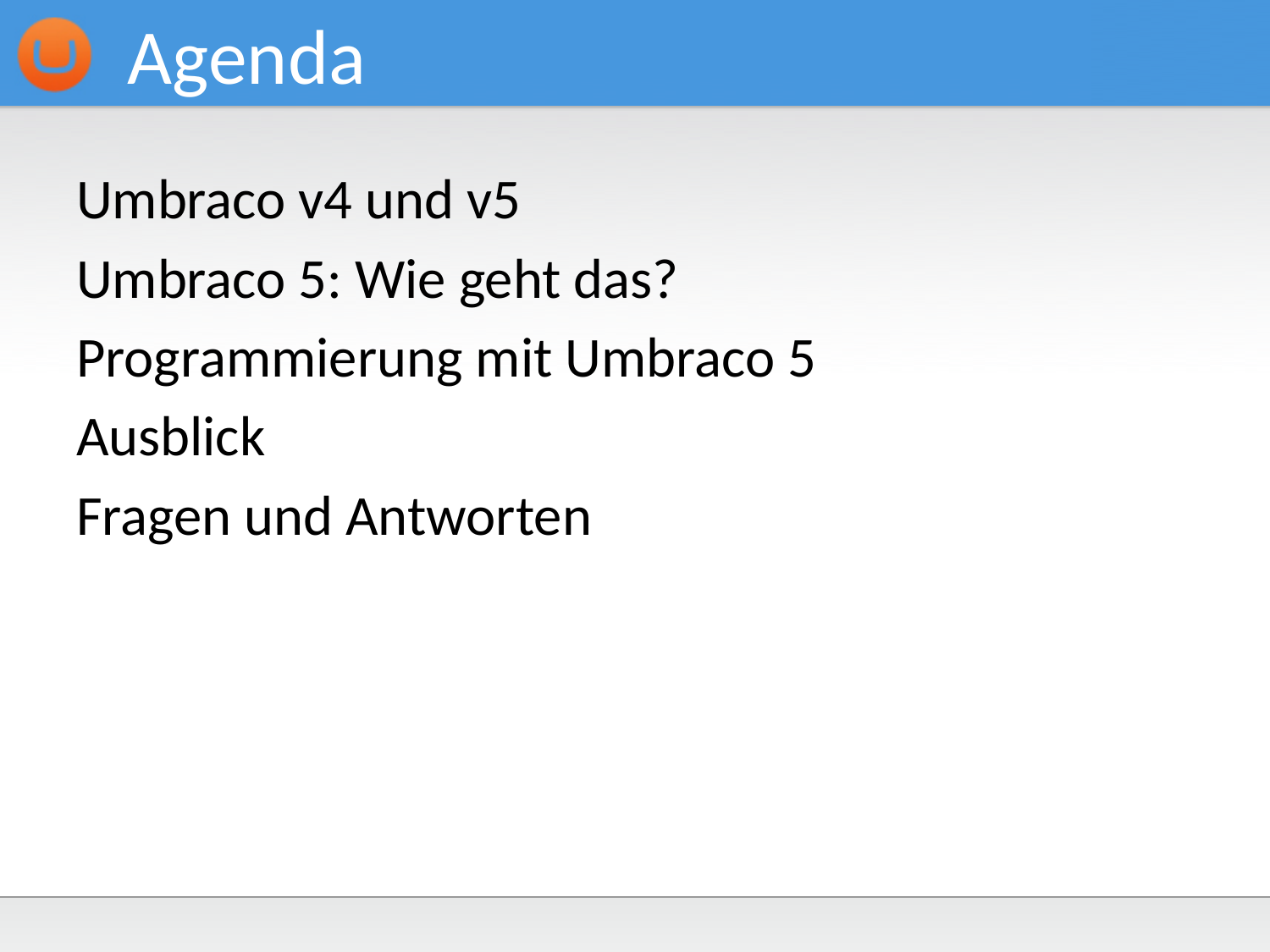

# Agenda
Umbraco v4 und v5
Umbraco 5: Wie geht das?
Programmierung mit Umbraco 5
Ausblick
Fragen und Antworten